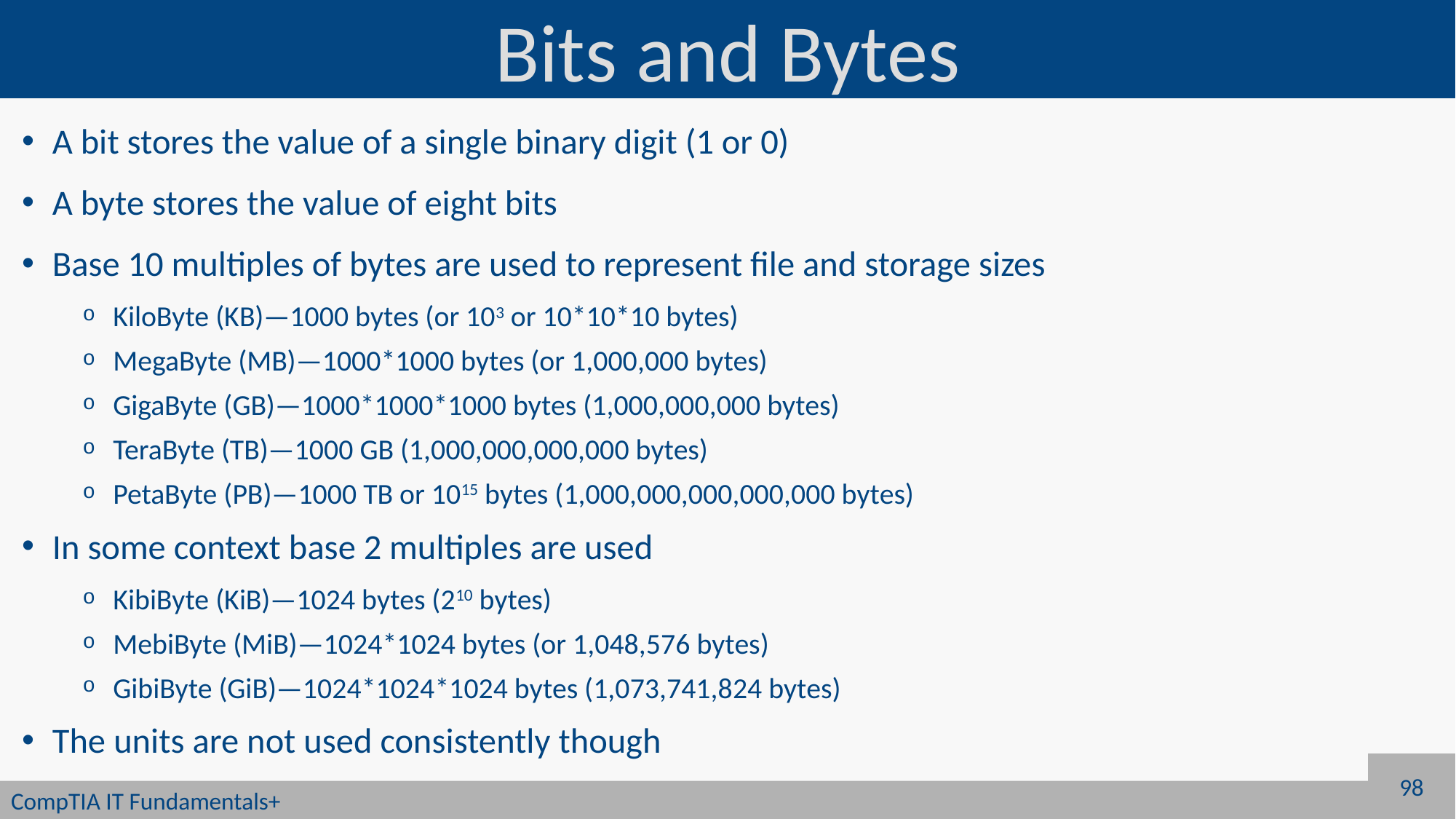

# Bits and Bytes
A bit stores the value of a single binary digit (1 or 0)
A byte stores the value of eight bits
Base 10 multiples of bytes are used to represent file and storage sizes
KiloByte (KB)—1000 bytes (or 103 or 10*10*10 bytes)
MegaByte (MB)—1000*1000 bytes (or 1,000,000 bytes)
GigaByte (GB)—1000*1000*1000 bytes (1,000,000,000 bytes)
TeraByte (TB)—1000 GB (1,000,000,000,000 bytes)
PetaByte (PB)—1000 TB or 1015 bytes (1,000,000,000,000,000 bytes)
In some context base 2 multiples are used
KibiByte (KiB)—1024 bytes (210 bytes)
MebiByte (MiB)—1024*1024 bytes (or 1,048,576 bytes)
GibiByte (GiB)—1024*1024*1024 bytes (1,073,741,824 bytes)
The units are not used consistently though

98
CompTIA IT Fundamentals+